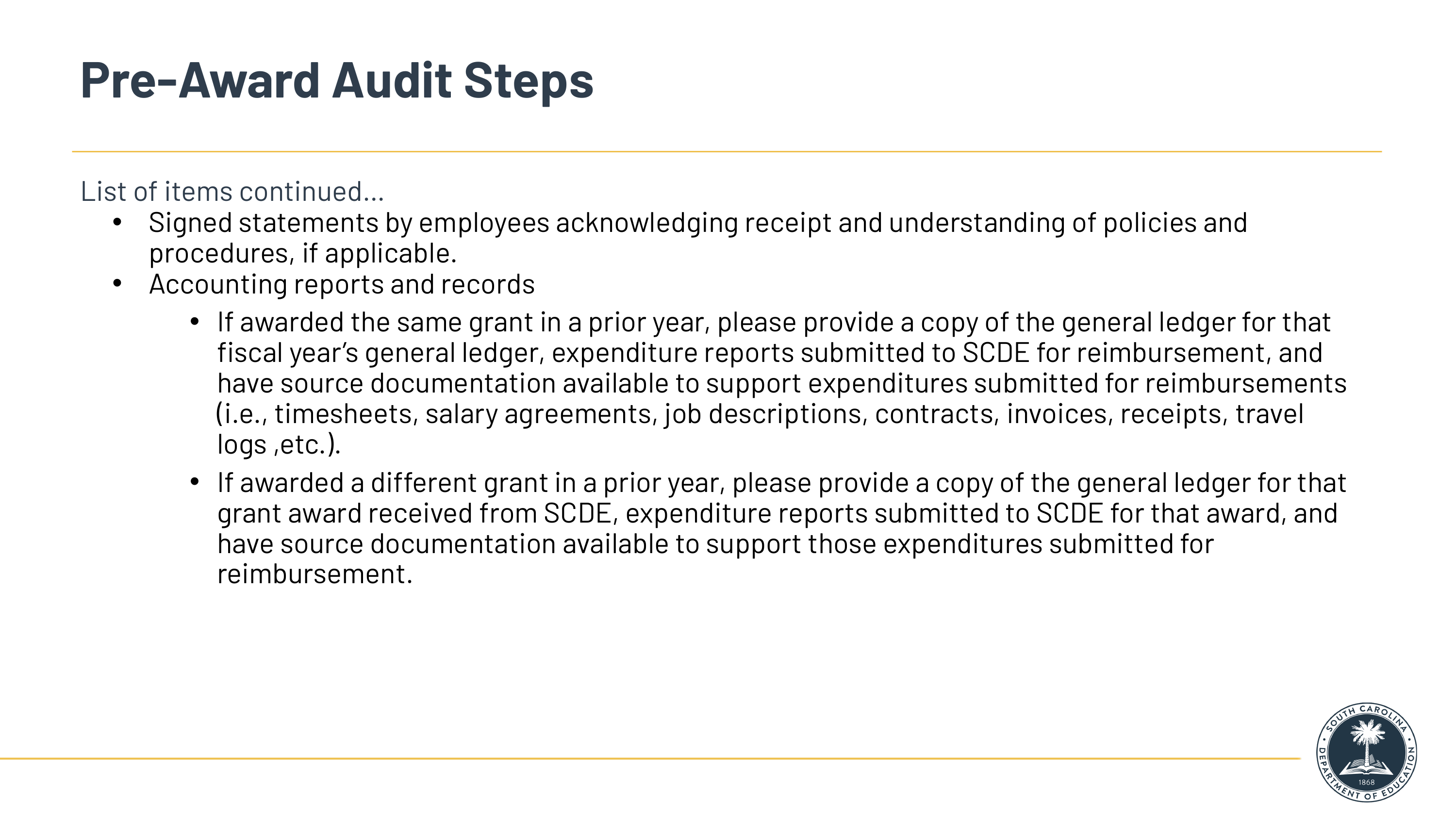

# Pre-Award Audit Steps
List of items continued…
Signed statements by employees acknowledging receipt and understanding of policies and procedures, if applicable.
Accounting reports and records
If awarded the same grant in a prior year, please provide a copy of the general ledger for that fiscal year’s general ledger, expenditure reports submitted to SCDE for reimbursement, and have source documentation available to support expenditures submitted for reimbursements (i.e., timesheets, salary agreements, job descriptions, contracts, invoices, receipts, travel logs ,etc.).
If awarded a different grant in a prior year, please provide a copy of the general ledger for that grant award received from SCDE, expenditure reports submitted to SCDE for that award, and have source documentation available to support those expenditures submitted for reimbursement.